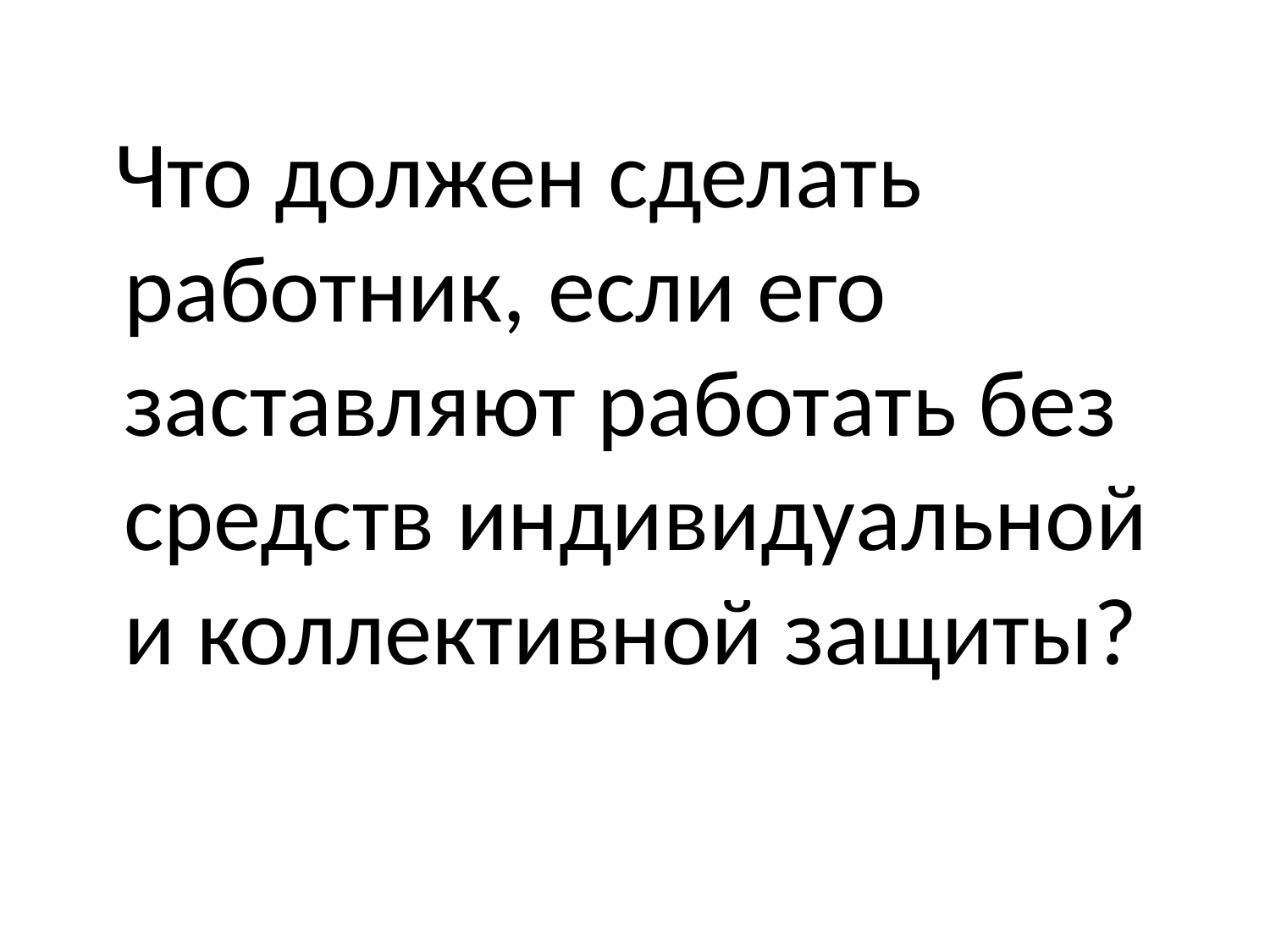

#
   Что должен сделать работник, если его заставляют работать без средств индивидуальной и коллективной защиты?